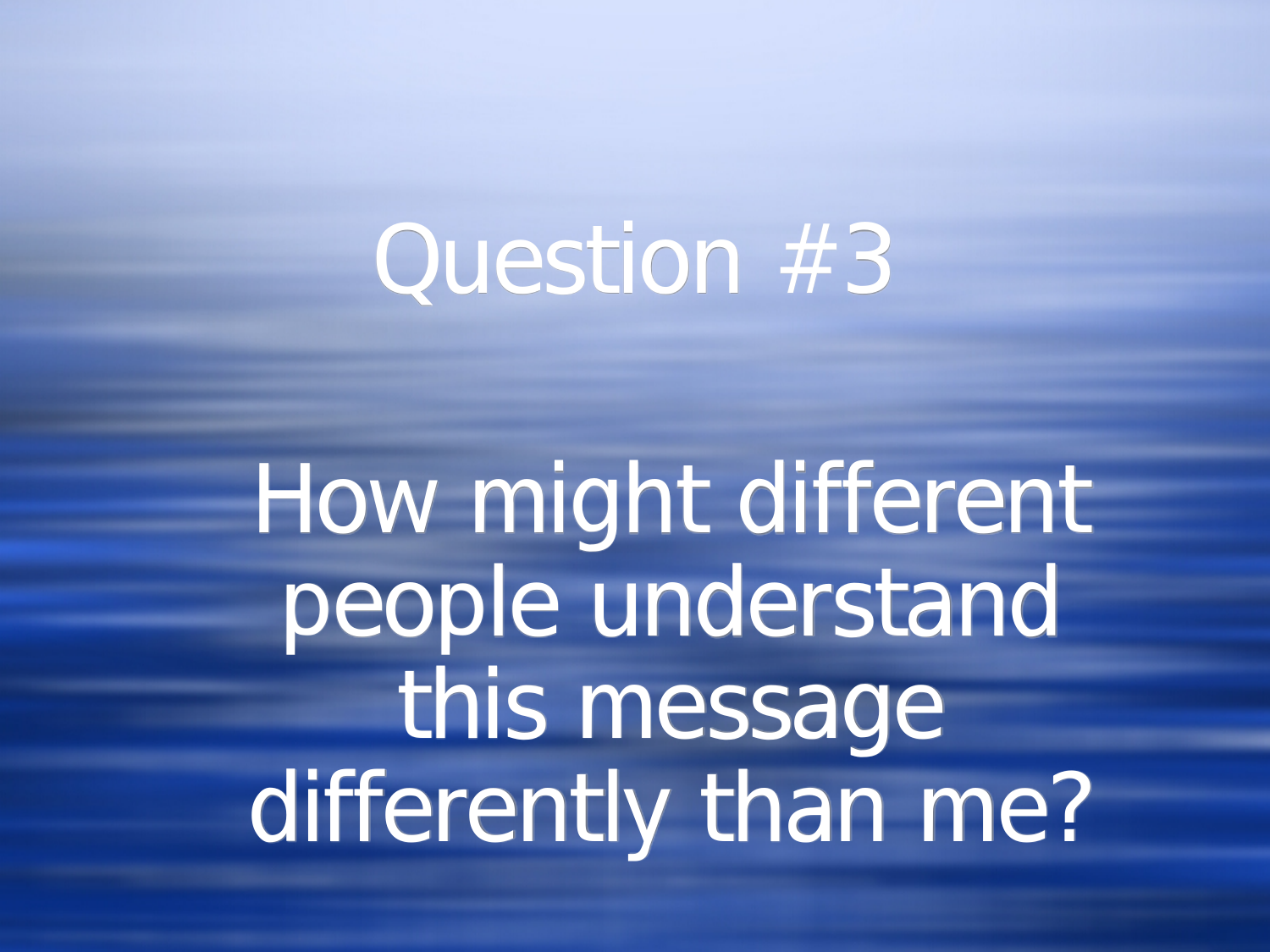

# Question #3
How might different people understand this message differently than me?